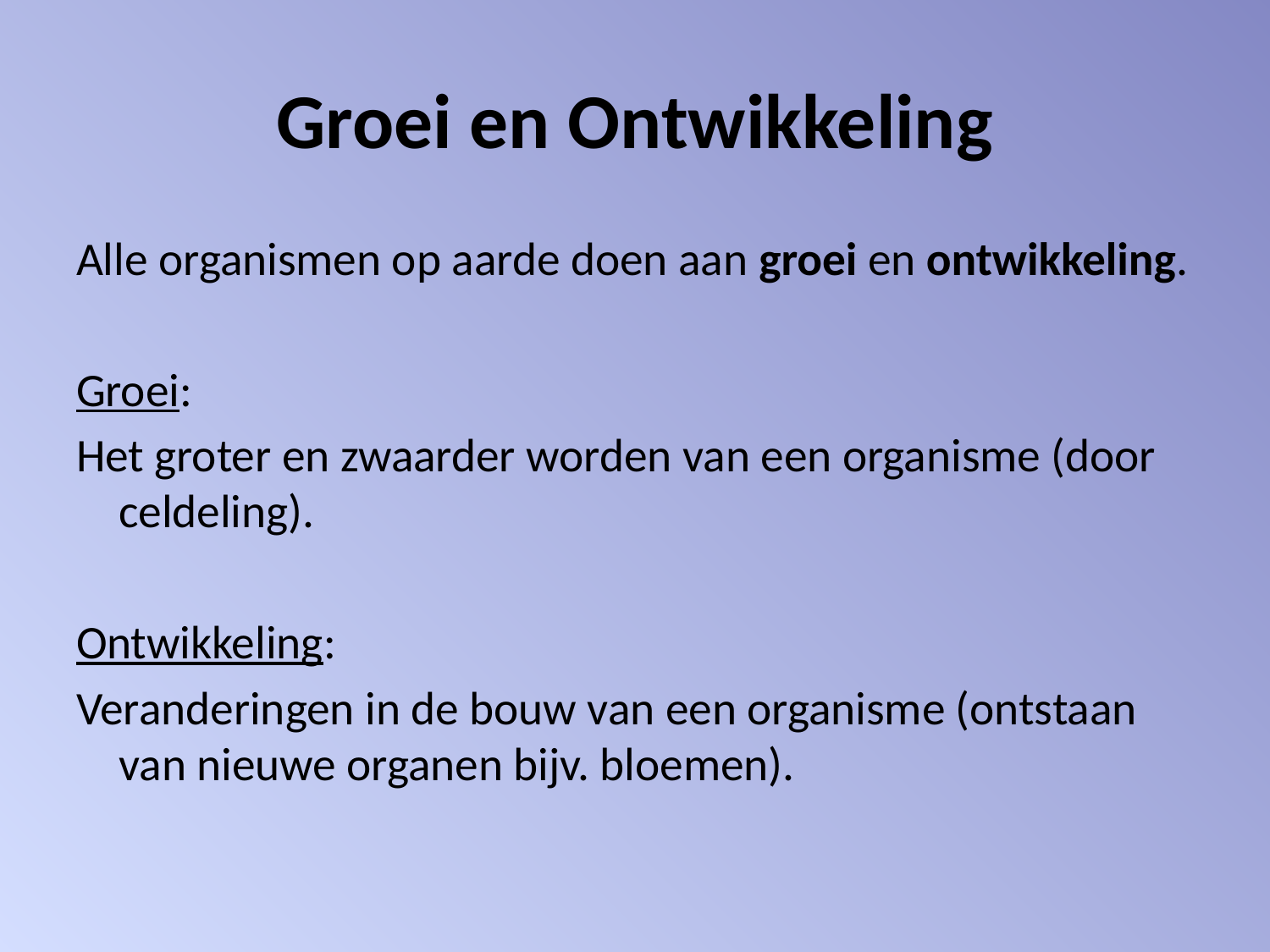

# Groei en Ontwikkeling
Alle organismen op aarde doen aan groei en ontwikkeling.

Groei:
Het groter en zwaarder worden van een organisme (door celdeling).

Ontwikkeling:
Veranderingen in de bouw van een organisme (ontstaan van nieuwe organen bijv. bloemen).